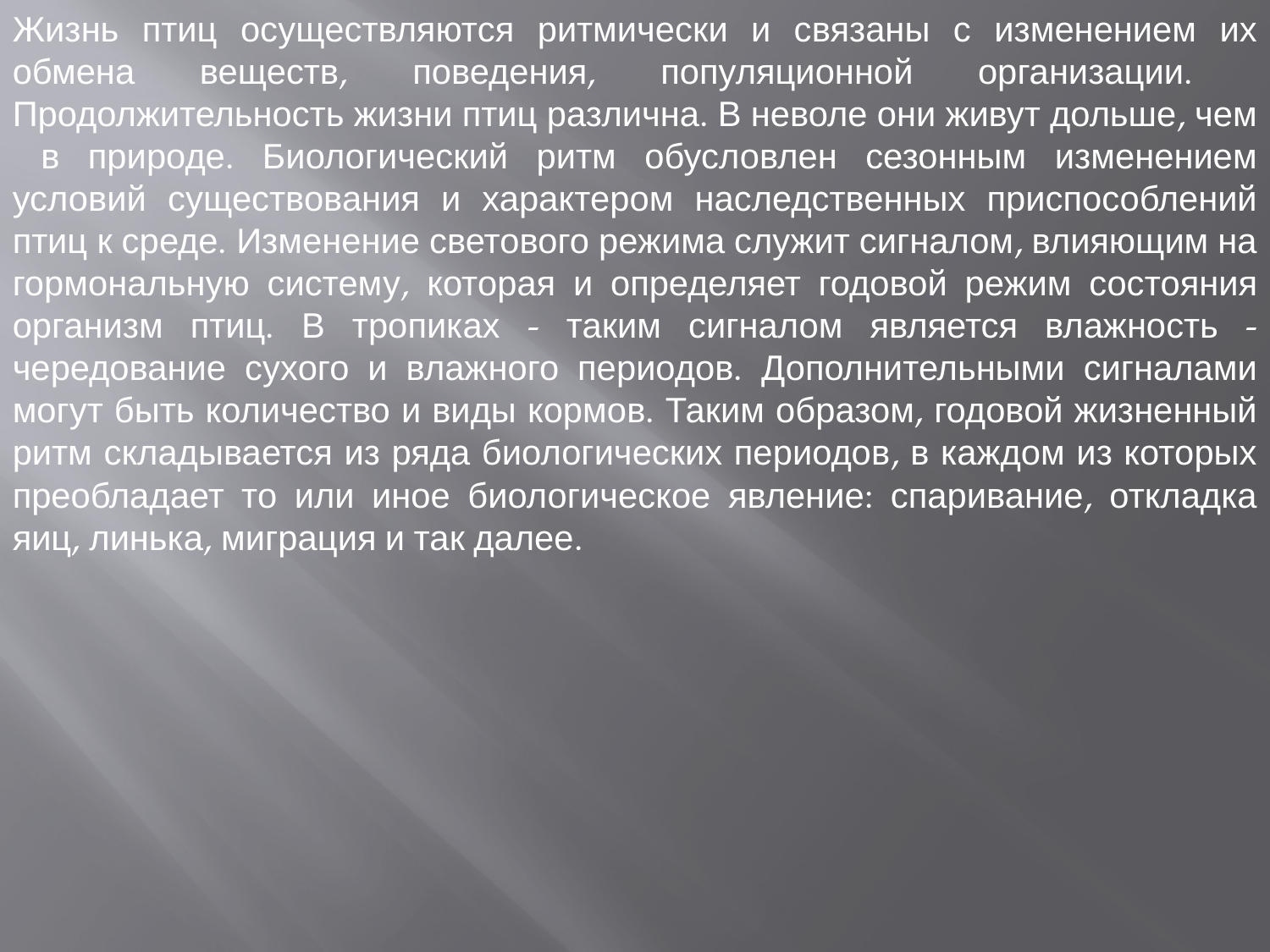

Жизнь птиц осуществляются ритмически и связаны с изменением их обмена веществ, поведения, популяционной организации.  Продолжительность жизни птиц различна. В неволе они живут дольше, чем  в природе. Биологический ритм обусловлен сезонным изменением условий существования и характером наследственных приспособлений птиц к среде. Изменение светового режима служит сигналом, влияющим на гормональную систему, которая и определяет годовой режим состояния организм птиц. В тропиках - таким сигналом является влажность - чередование сухого и влажного периодов. Дополнительными сигналами могут быть количество и виды кормов. Таким образом, годовой жизненный ритм складывается из ряда биологических периодов, в каждом из которых преобладает то или иное биологическое явление: спаривание, откладка яиц, линька, миграция и так далее.